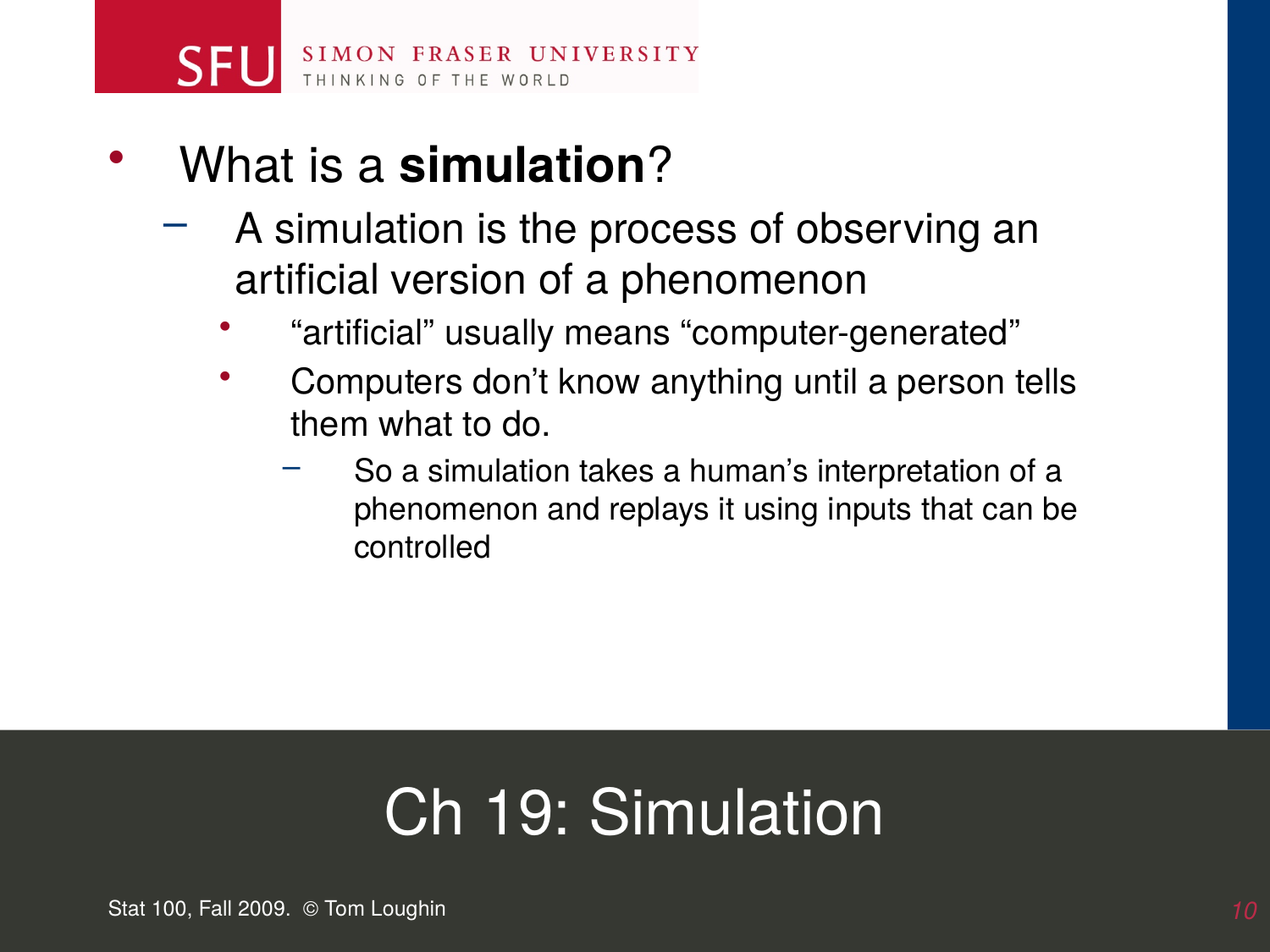

What is a simulation?
A simulation is the process of observing an artificial version of a phenomenon
“artificial” usually means “computer-generated”
Computers don’t know anything until a person tells them what to do.
So a simulation takes a human’s interpretation of a phenomenon and replays it using inputs that can be controlled
# Ch 19: Simulation
Stat 100, Fall 2009.  © Tom Loughin
10